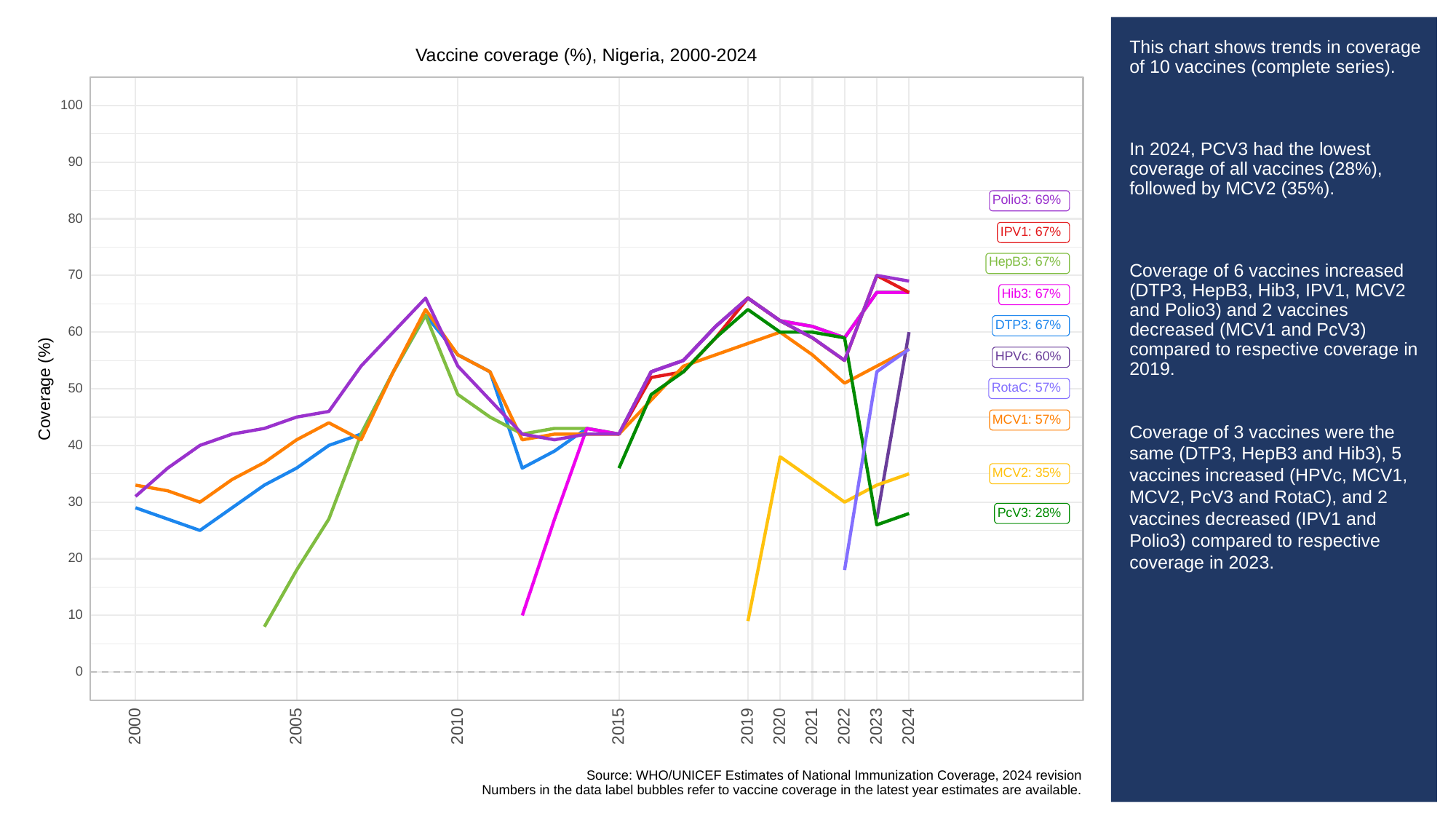

# This chart shows trends in coverage of 10 vaccines (complete series).

In 2024, PCV3 had the lowest coverage of all vaccines (28%), followed by MCV2 (35%).

Coverage of 6 vaccines increased (DTP3, HepB3, Hib3, IPV1, MCV2 and Polio3) and 2 vaccines decreased (MCV1 and PcV3) compared to respective coverage in 2019.

Coverage of 3 vaccines were the same (DTP3, HepB3 and Hib3), 5 vaccines increased (HPVc, MCV1, MCV2, PcV3 and RotaC), and 2 vaccines decreased (IPV1 and Polio3) compared to respective coverage in 2023.

Vaccine coverage (%), Nigeria, 2000-2024

100

90

Polio3: 69%

80

IPV1: 67%

HepB3: 67%

70

Hib3: 67%

DTP3: 67%
60

HPVc: 60%

Coverage (%)
RotaC: 57%
50

MCV1: 57%

40

MCV2: 35%

30

PcV3: 28%

20

10

0

2023
2000
2005
2010
2015
2019
2020
2021
2022
2024
Source: WHO/UNICEF Estimates of National Immunization Coverage, 2024 revision
Numbers in the data label bubbles refer to vaccine coverage in the latest year estimates are available.